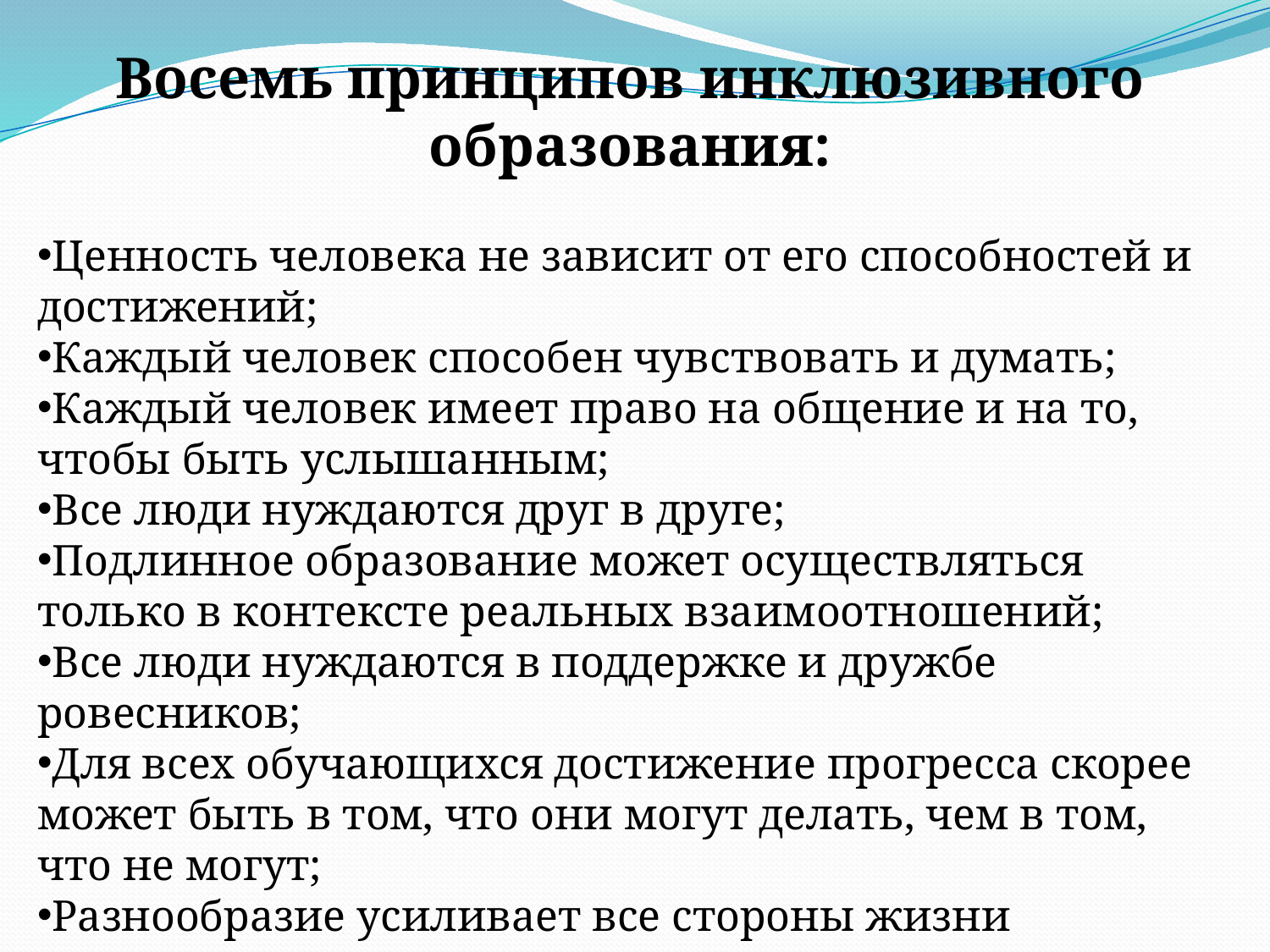

Восемь принципов инклюзивного образования:

Ценность человека не зависит от его способностей и достижений;
Каждый человек способен чувствовать и думать;
Каждый человек имеет право на общение и на то, чтобы быть услышанным;
Все люди нуждаются друг в друге;
Подлинное образование может осуществляться только в контексте реальных взаимоотношений;
Все люди нуждаются в поддержке и дружбе ровесников;
Для всех обучающихся достижение прогресса скорее может быть в том, что они могут делать, чем в том, что не могут;
Разнообразие усиливает все стороны жизни человека.